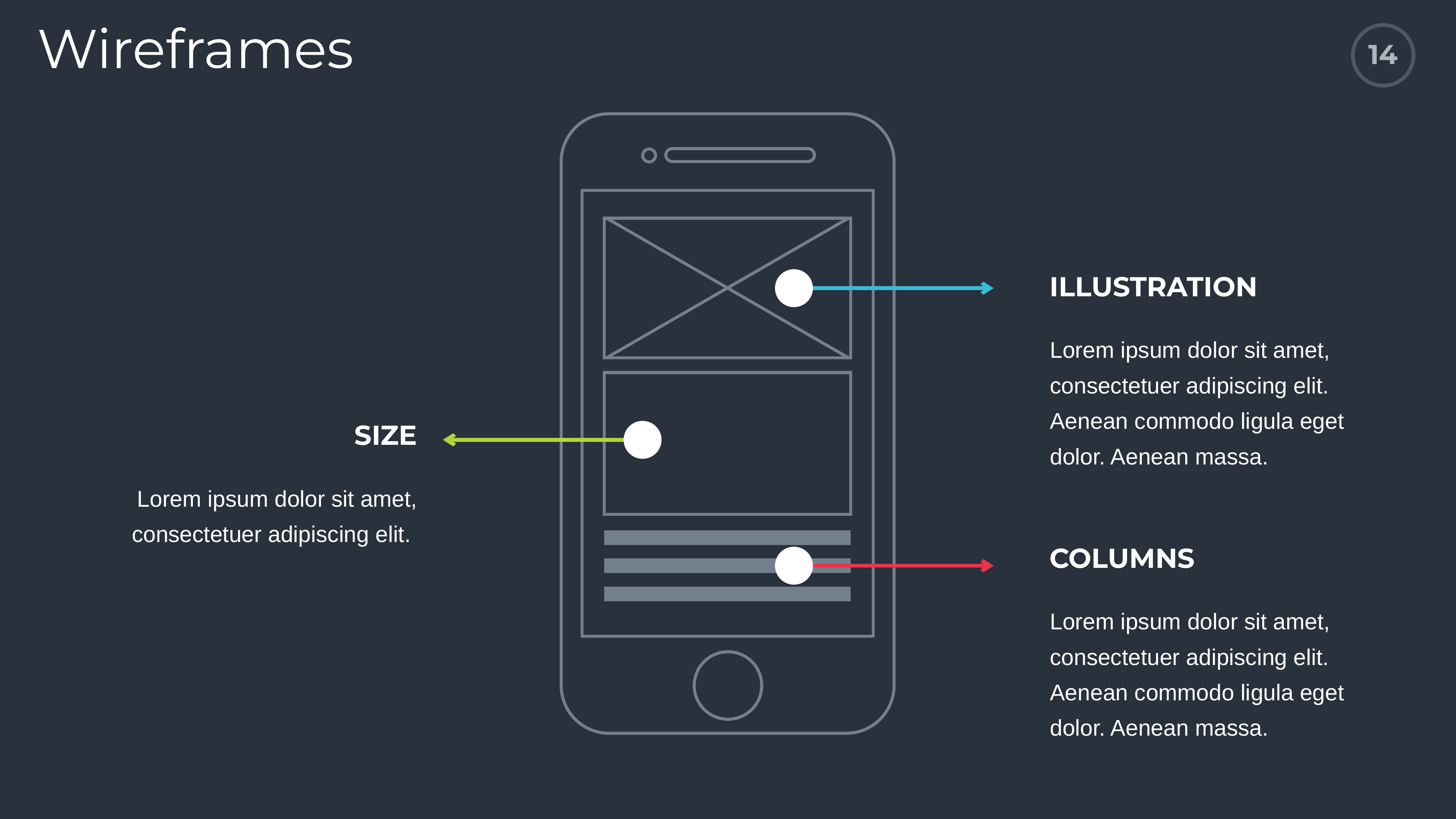

Wireframes
14

Illustration
Lorem ipsum dolor sit amet, consectetuer adipiscing elit. Aenean commodo ligula eget dolor. Aenean massa.

size
Lorem ipsum dolor sit amet, consectetuer adipiscing elit.

Columns

Lorem ipsum dolor sit amet, consectetuer adipiscing elit. Aenean commodo ligula eget dolor. Aenean massa.